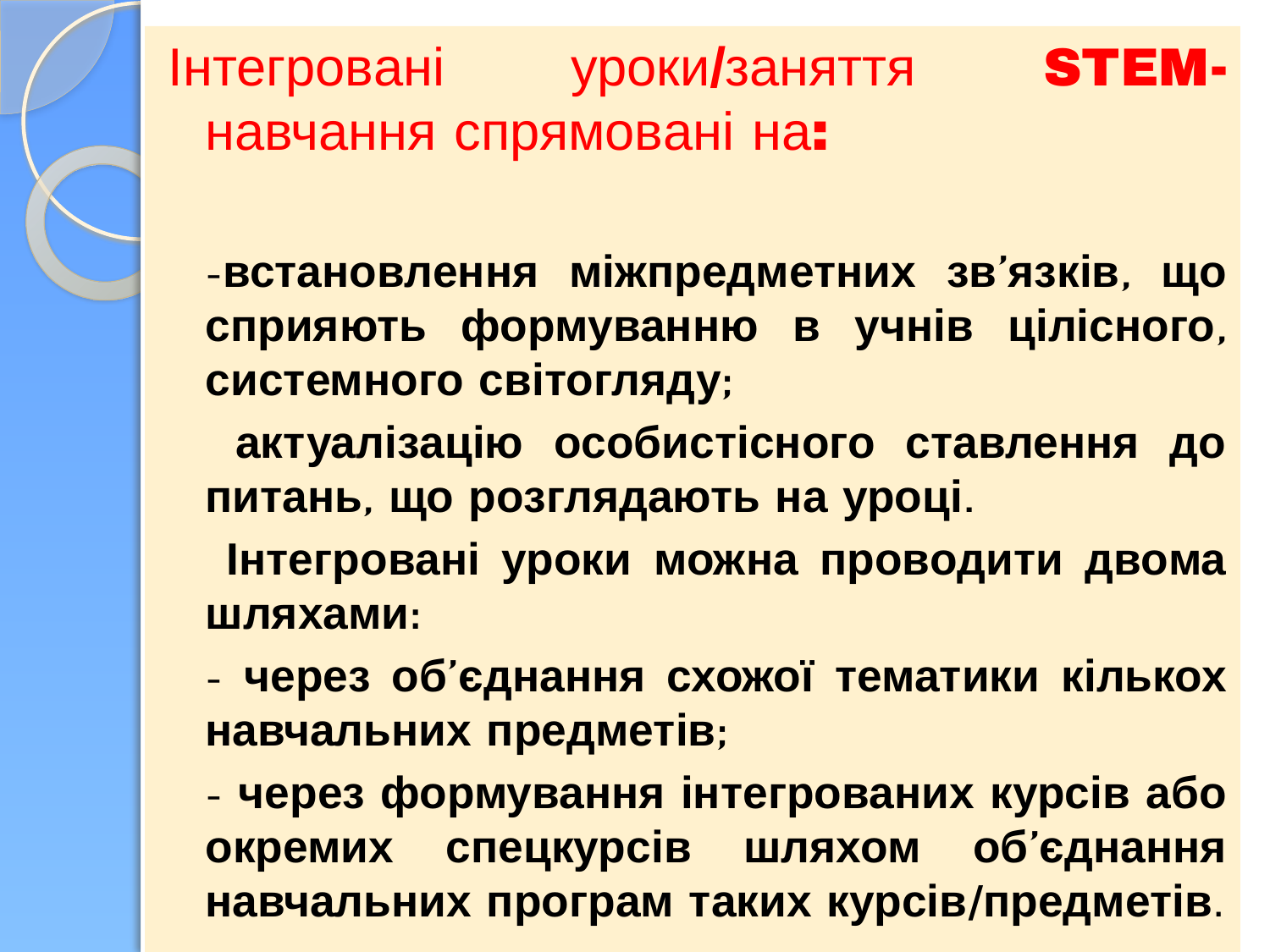

Інтегровані уроки/заняття STEM-навчання спрямовані на:

	-встановлення міжпредметних зв’язків, що сприяють формуванню в учнів цілісного, системного світогляду;
	 актуалізацію особистісного ставлення до питань, що розглядають на уроці.
	 Інтегровані уроки можна проводити двома шляхами:
	- через об’єднання схожої тематики кількох навчальних предметів;
	- через формування інтегрованих курсів або окремих спецкурсів шляхом об’єднання навчальних програм таких курсів/предметів.